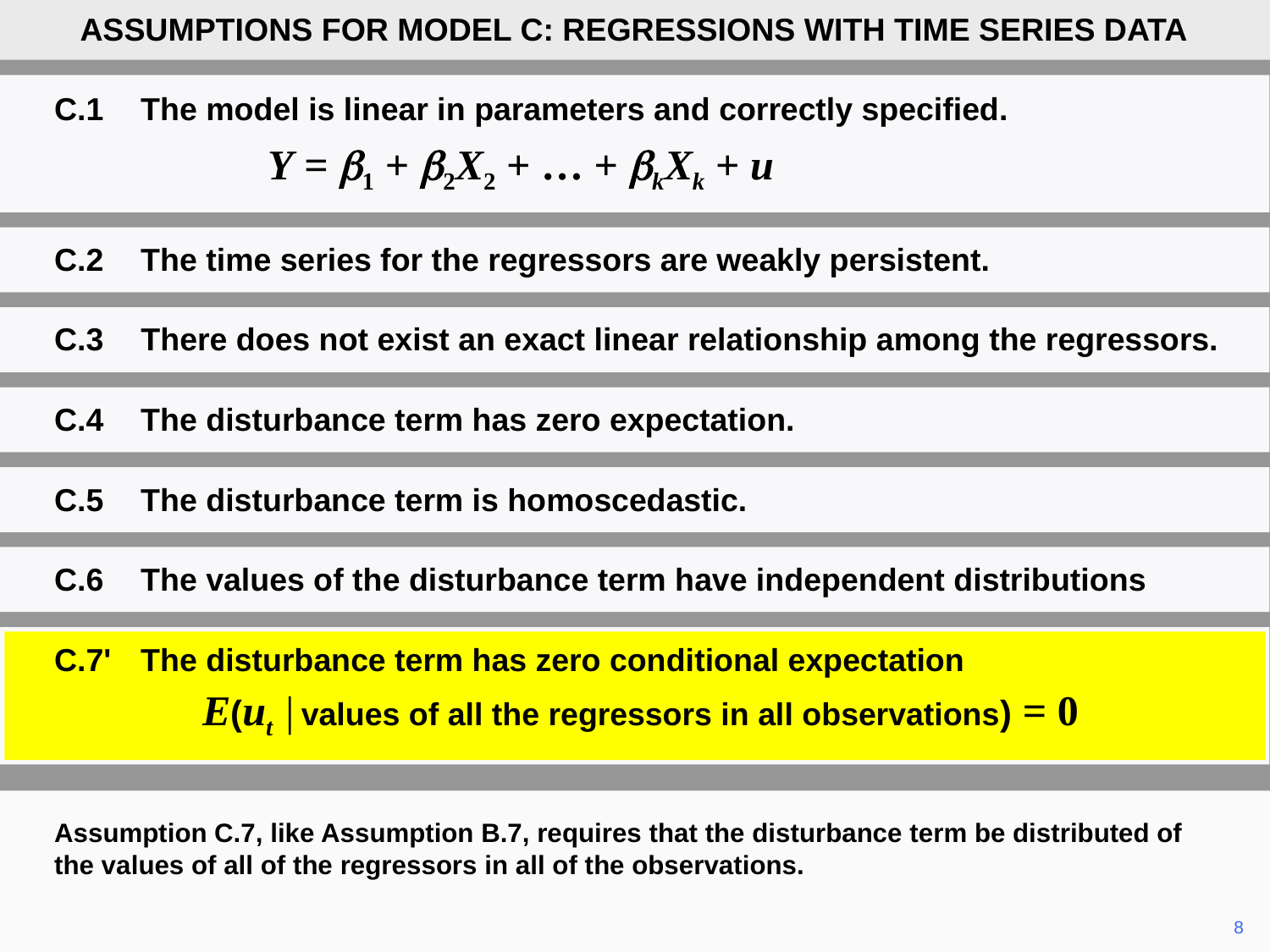

ASSUMPTIONS FOR MODEL C: REGRESSIONS WITH TIME SERIES DATA

C.1	The model is linear in parameters and correctly specified.
		Y = β1 + β2X2 + … + βkXk + u

C.2	The time series for the regressors are weakly persistent.

C.3	There does not exist an exact linear relationship among the regressors.

C.4	The disturbance term has zero expectation.

C.5	The disturbance term is homoscedastic.

C.6	The values of the disturbance term have independent distributions

C.7'	The disturbance term has zero conditional expectation

E(ut │values of all the regressors in all observations) = 0

Assumption C.7, like Assumption B.7, requires that the disturbance term be distributed of the values of all of the regressors in all of the observations.
	8